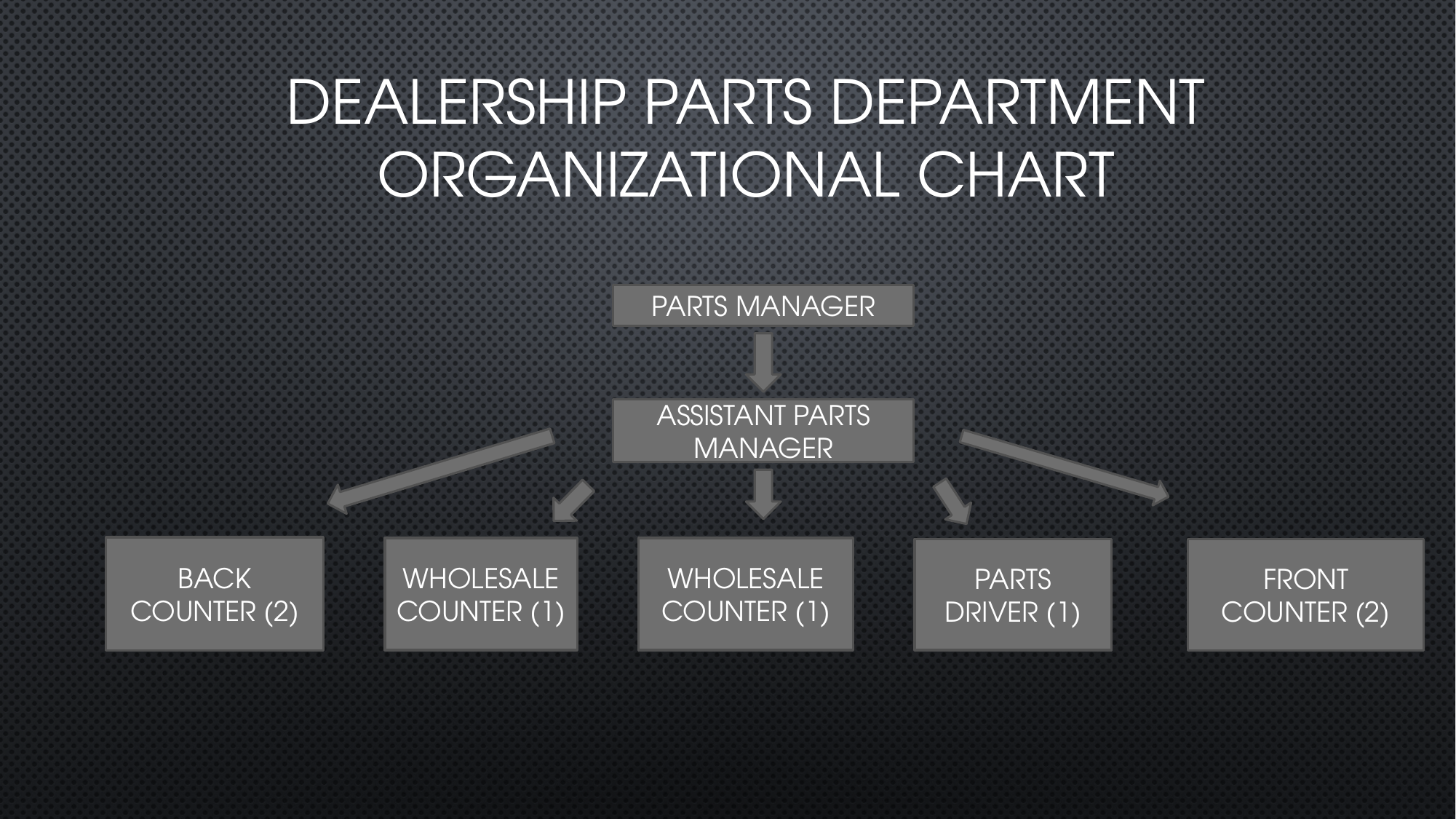

# Dealership parts department organizational chart
PARTS MANAGER

ASSISTANT PARTS MANAGER

BACK COUNTER (2)
WHOLESALE COUNTER (1)
WHOLESALE COUNTER (1)
PARTS DRIVER (1)
FRONT COUNTER (2)